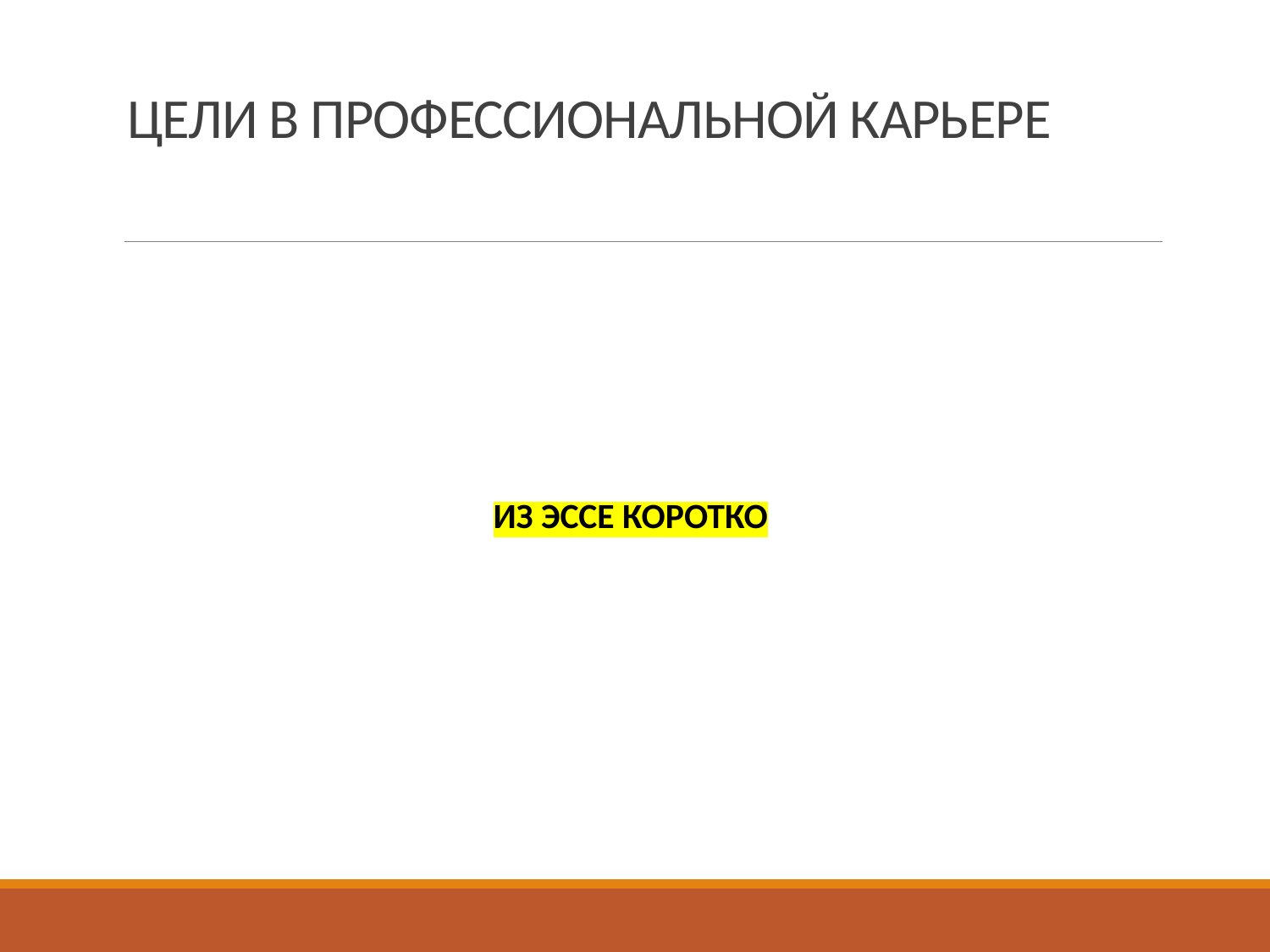

# ЦЕЛИ В ПРОФЕССИОНАЛЬНОЙ КАРЬЕРЕ

ИЗ ЭССЕ КОРОТКО